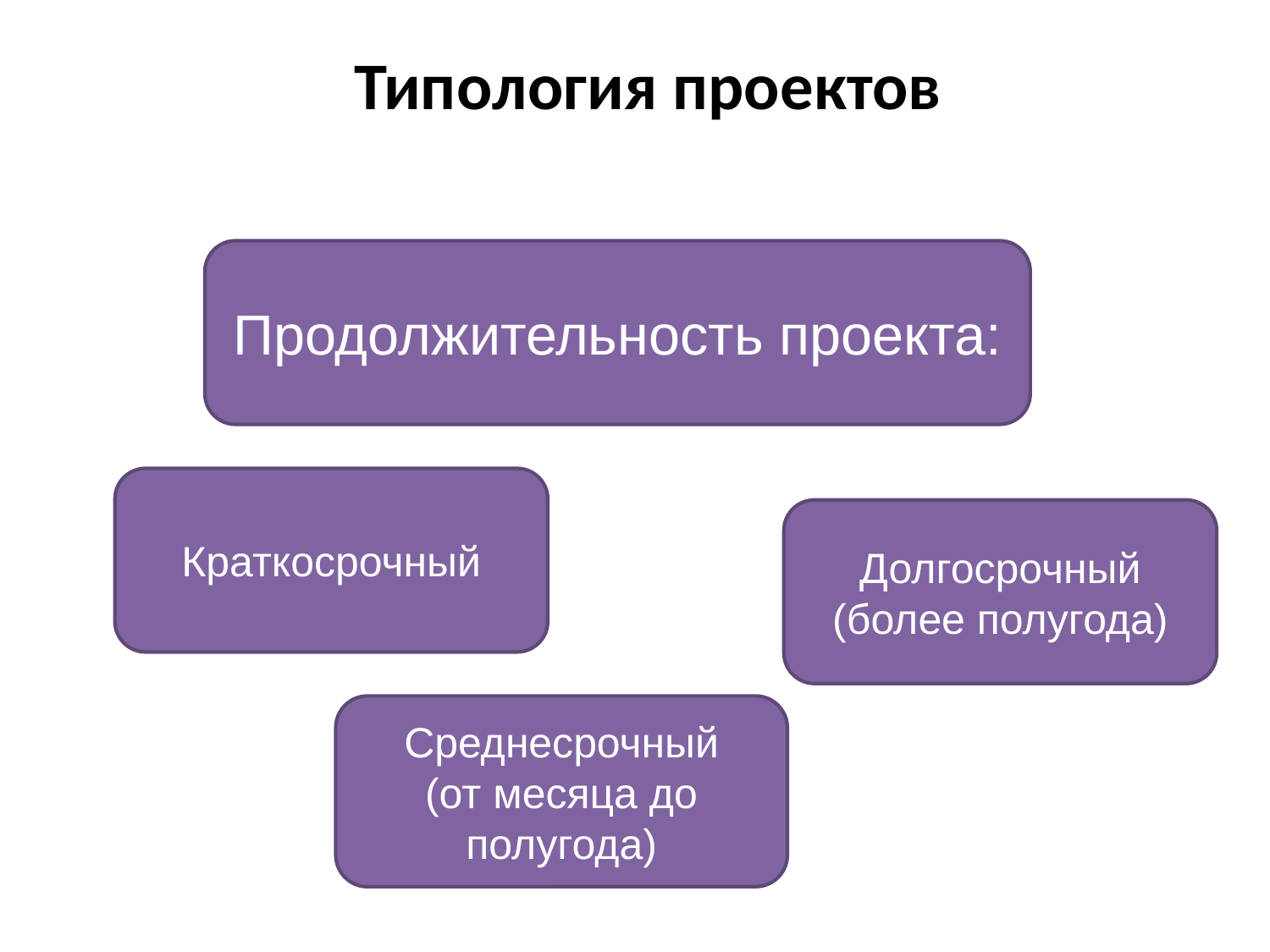

Типология проектов
Продолжительность проекта:
Краткосрочный
Долгосрочный
(более полугода)
Среднесрочный
(от месяца до полугода)